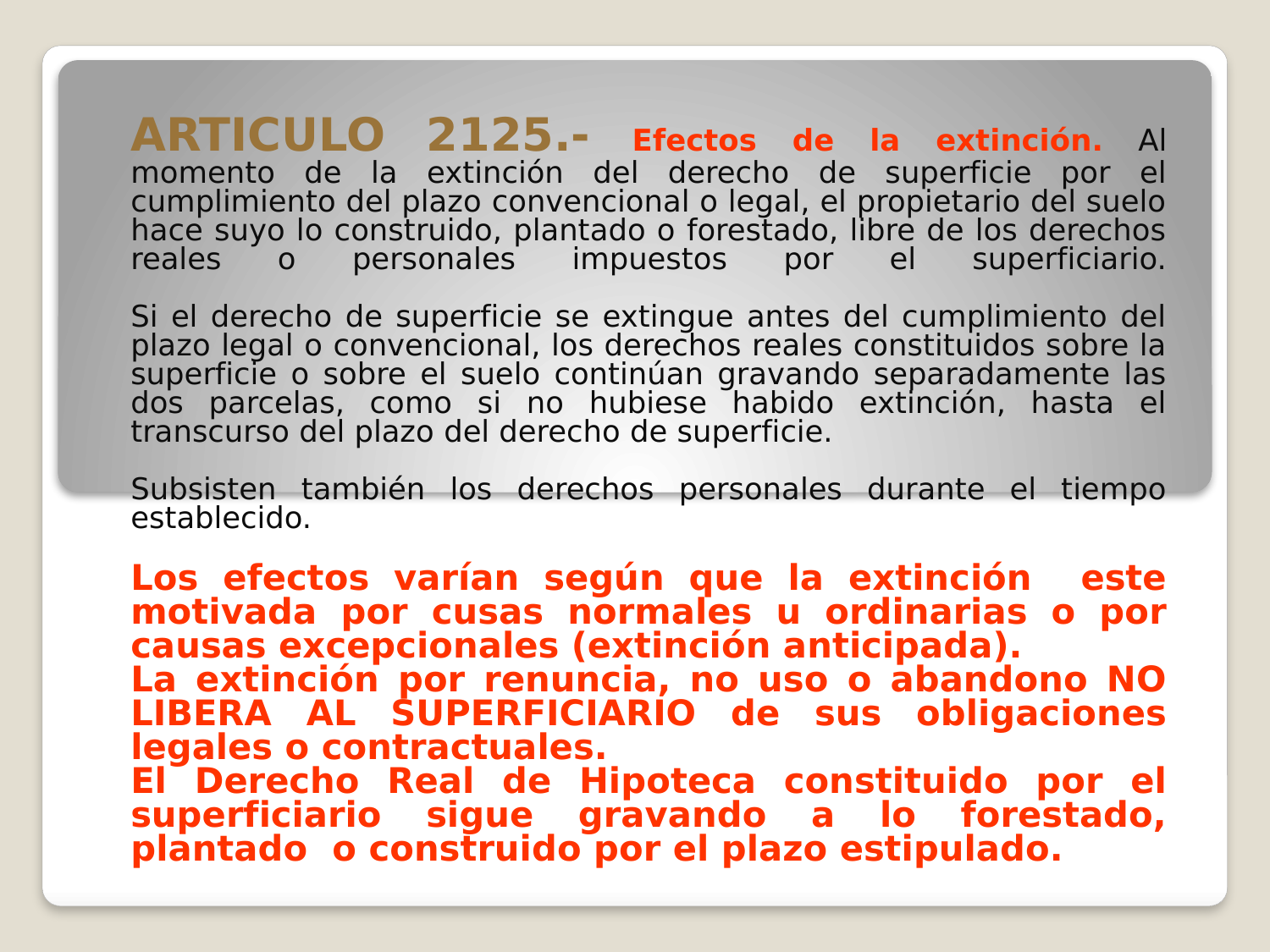

ARTICULO 2125.- Efectos de la extinción. Al momento de la extinción del derecho de superficie por el cumplimiento del plazo convencional o legal, el propietario del suelo hace suyo lo construido, plantado o forestado, libre de los derechos reales o personales impuestos por el superficiario.
Si el derecho de superficie se extingue antes del cumplimiento del plazo legal o convencional, los derechos reales constituidos sobre la superficie o sobre el suelo continúan gravando separadamente las dos parcelas, como si no hubiese habido extinción, hasta el transcurso del plazo del derecho de superficie.
Subsisten también los derechos personales durante el tiempo establecido.

Los efectos varían según que la extinción  este motivada por cusas normales u ordinarias o por causas excepcionales (extinción anticipada).
La extinción por renuncia, no uso o abandono NO LIBERA AL SUPERFICIARIO de sus obligaciones legales o contractuales.
El Derecho Real de Hipoteca constituido por el superficiario sigue gravando a lo forestado, plantado  o construido por el plazo estipulado.